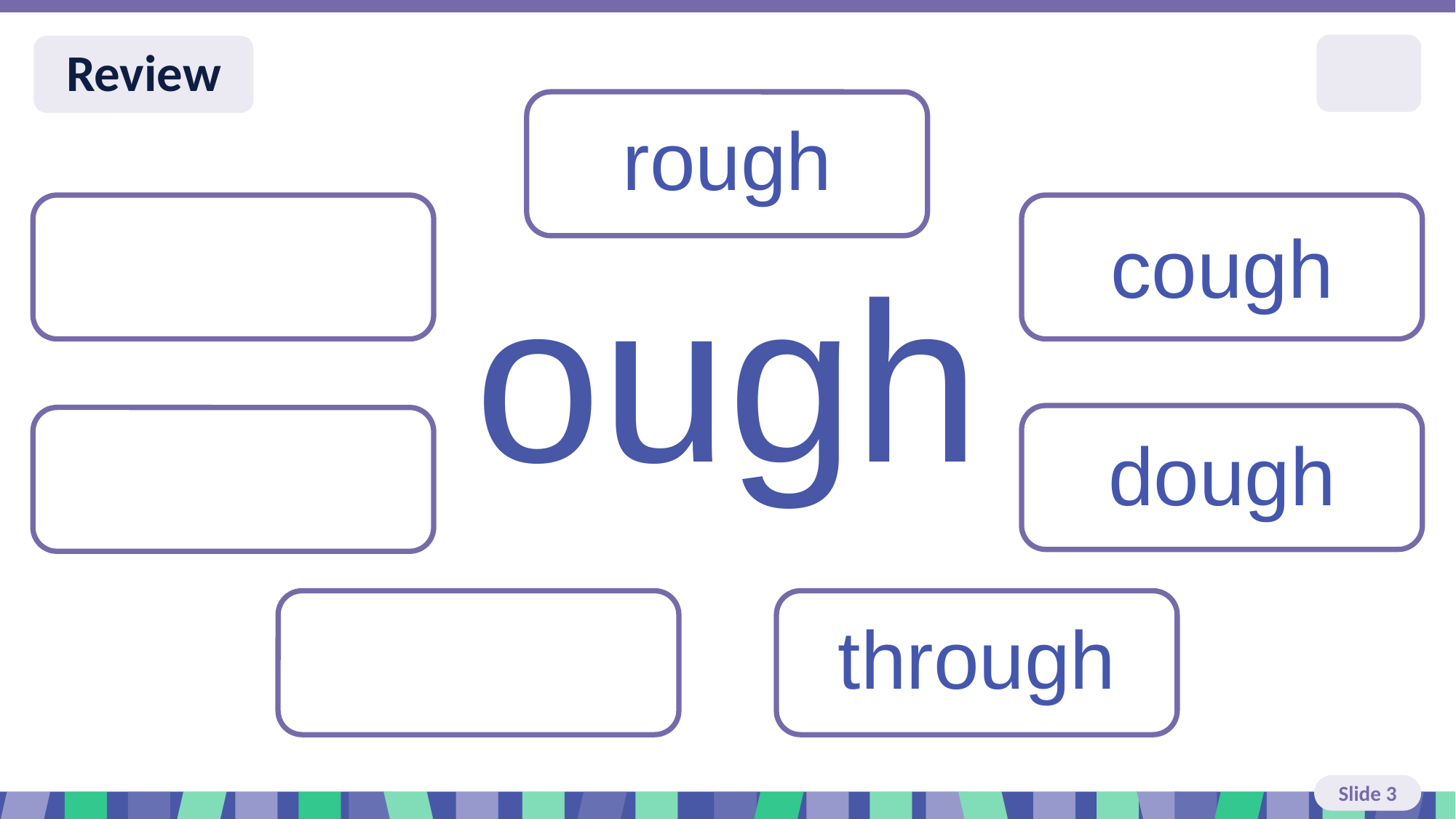

# Slide 3 Review You do

rough

cough
ough

dough

through